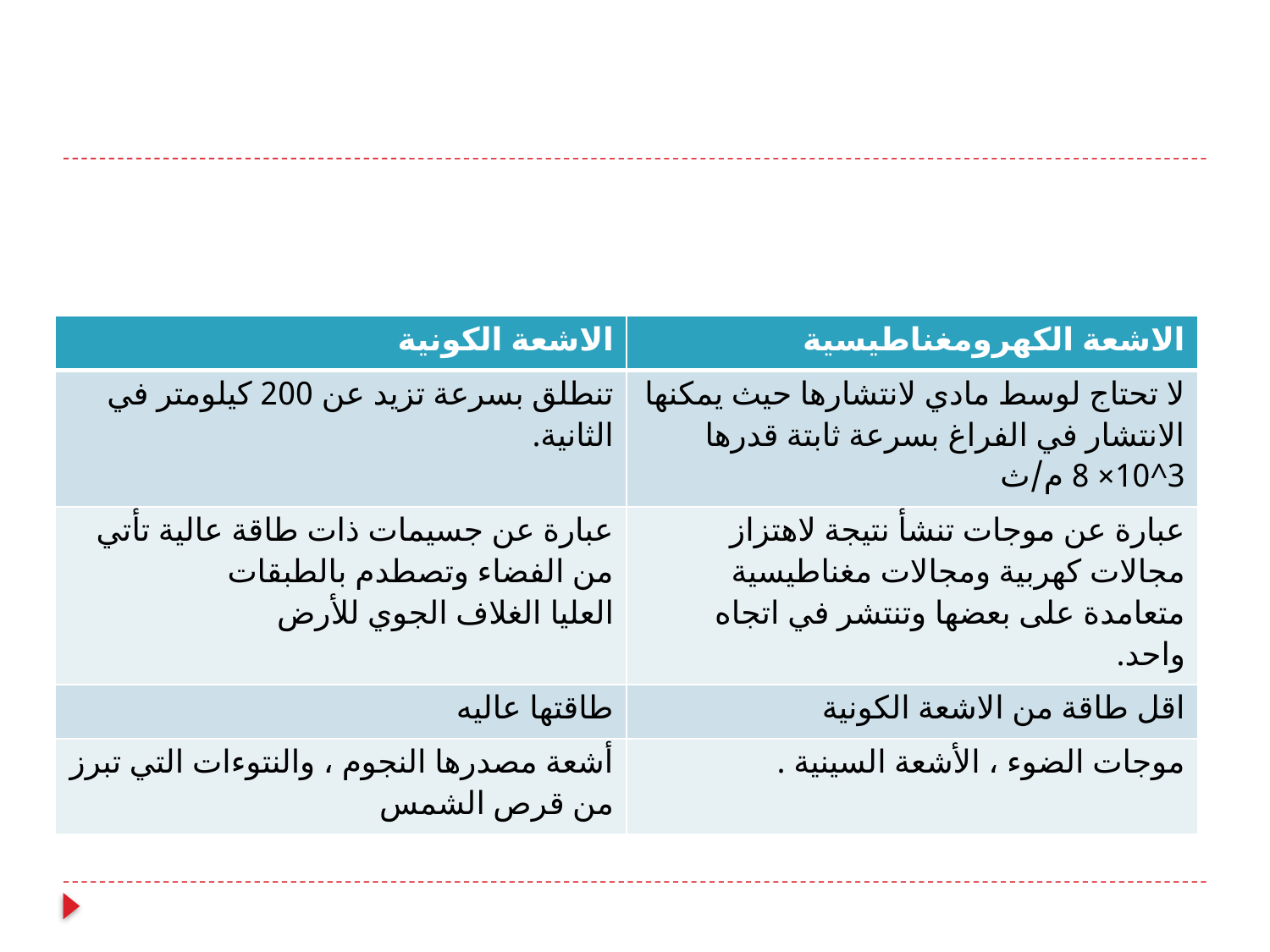

| الاشعة الكونية | الاشعة الكهرومغناطيسية |
| --- | --- |
| تنطلق بسرعة تزيد عن 200 كيلومتر في الثانية. | لا تحتاج لوسط مادي لانتشارها حيث يمكنها الانتشار في الفراغ بسرعة ثابتة قدرها 3^10× 8 م/ث |
| عبارة عن جسيمات ذات طاقة عالية تأتي من الفضاء وتصطدم بالطبقات العليا الغلاف الجوي للأرض | عبارة عن موجات تنشأ نتيجة لاهتزاز مجالات كهربية ومجالات مغناطيسية متعامدة على بعضها وتنتشر في اتجاه واحد. |
| طاقتها عاليه | اقل طاقة من الاشعة الكونية |
| أشعة مصدرها النجوم ، والنتوءات التي تبرز من قرص الشمس | موجات الضوء ، الأشعة السينية . |